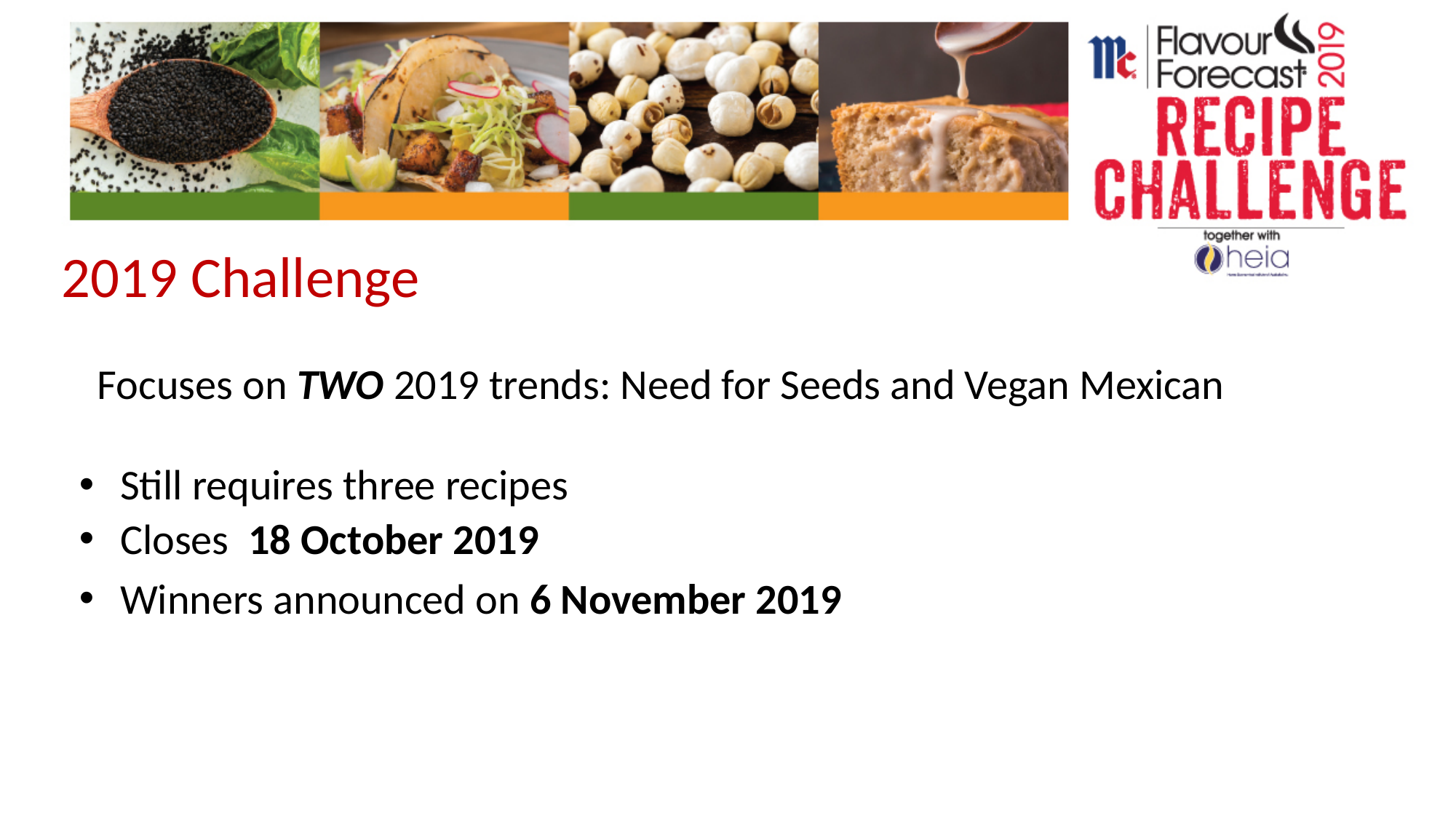

# 2019 Challenge
Focuses on TWO 2019 trends: Need for Seeds and Vegan Mexican

Still requires three recipes
Closes  18 October 2019
Winners announced on 6 November 2019